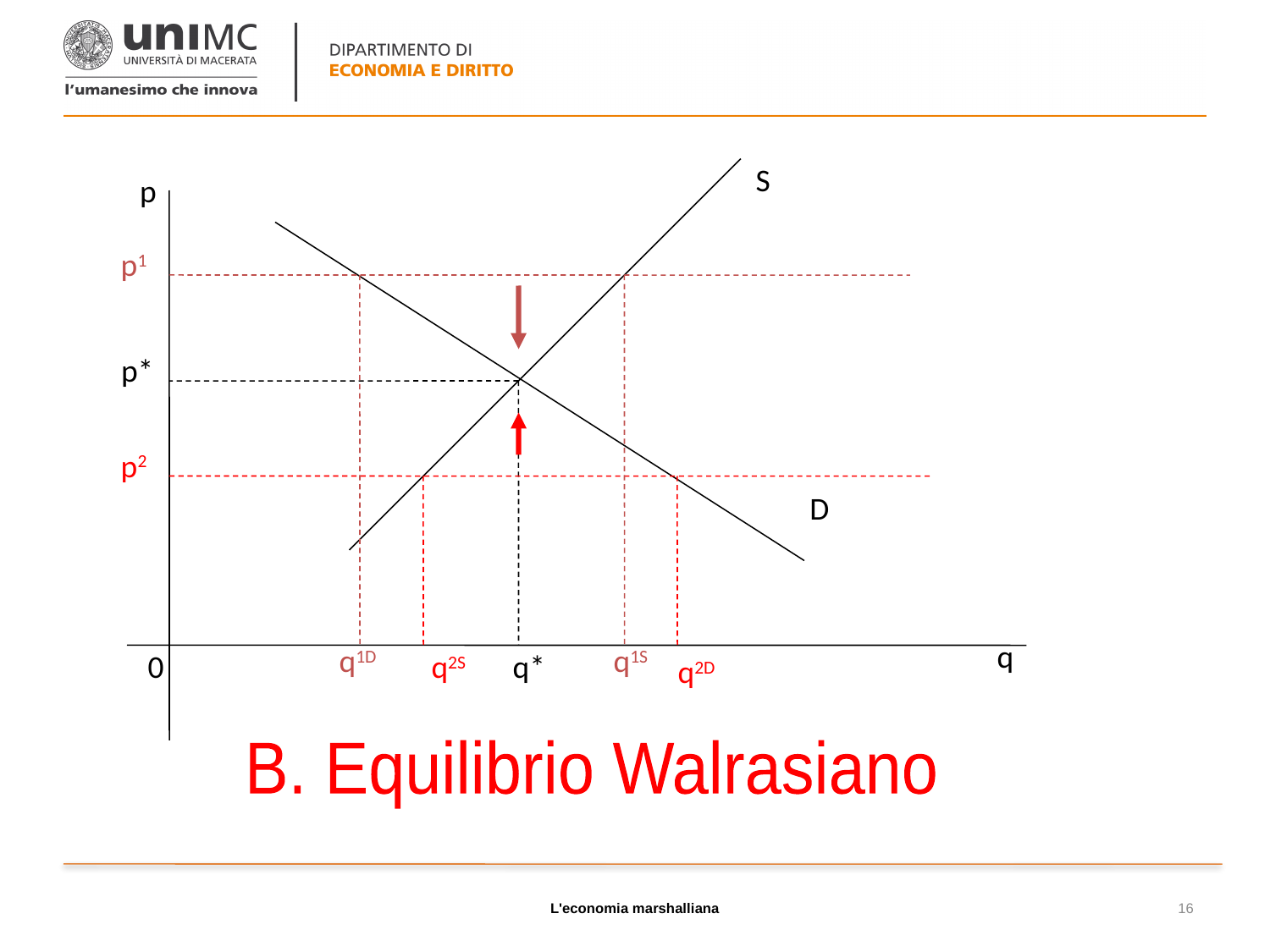

S

p

p1

p*

p2

D
q
q1D
q1S
0
q2S
q*

q2D
B. Equilibrio Walrasiano
L'economia marshalliana
16